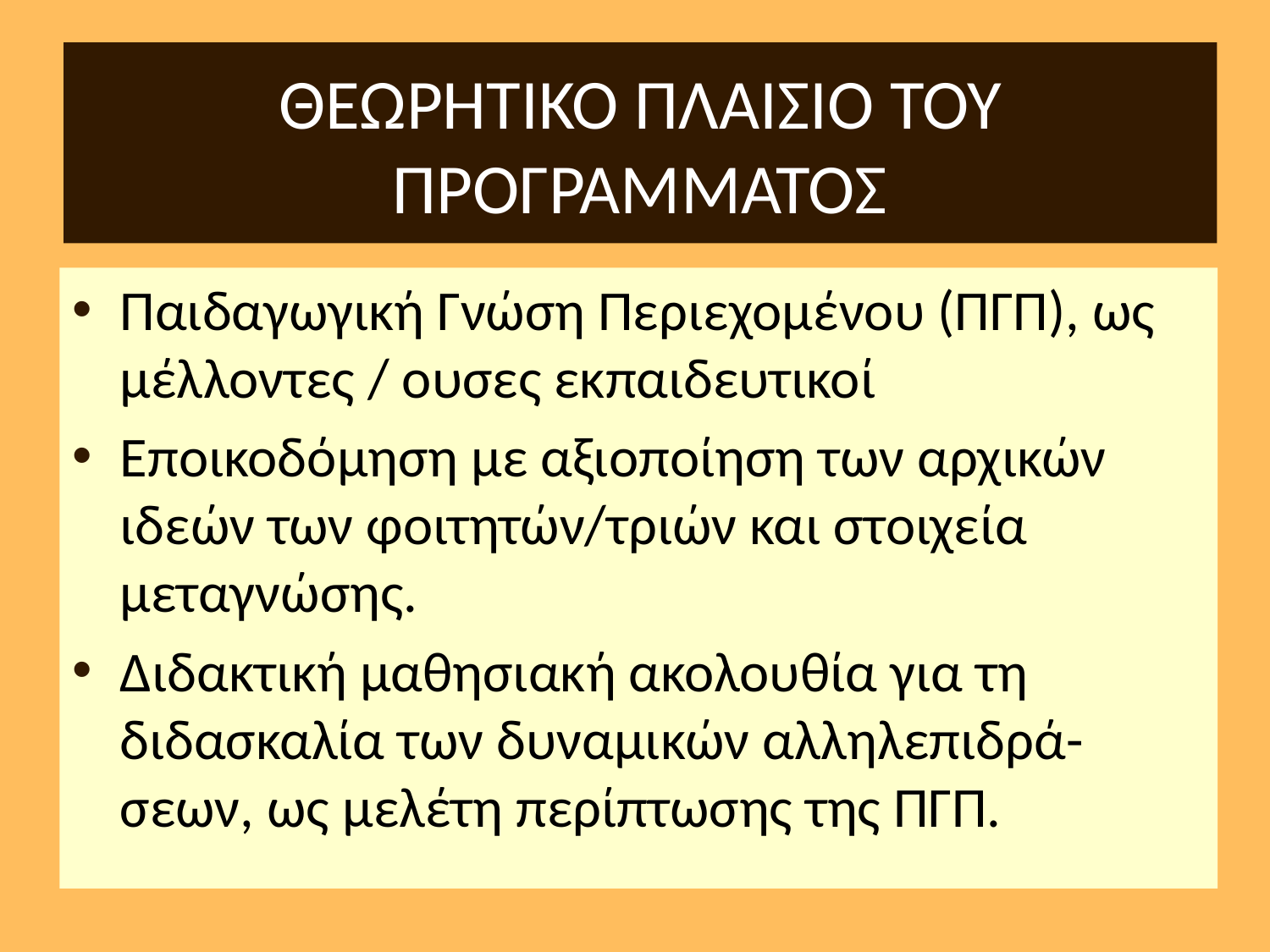

# ΘΕΩΡΗΤΙΚΟ ΠΛΑΙΣΙΟ ΤΟΥ ΠΡΟΓΡΑΜΜΑΤΟΣ
Παιδαγωγική Γνώση Περιεχομένου (ΠΓΠ), ως μέλλοντες / ουσες εκπαιδευτικοί
Εποικοδόμηση με αξιοποίηση των αρχικών ιδεών των φοιτητών/τριών και στοιχεία μεταγνώσης.
Διδακτική μαθησιακή ακολουθία για τη διδασκαλία των δυναμικών αλληλεπιδρά-σεων, ως μελέτη περίπτωσης της ΠΓΠ.